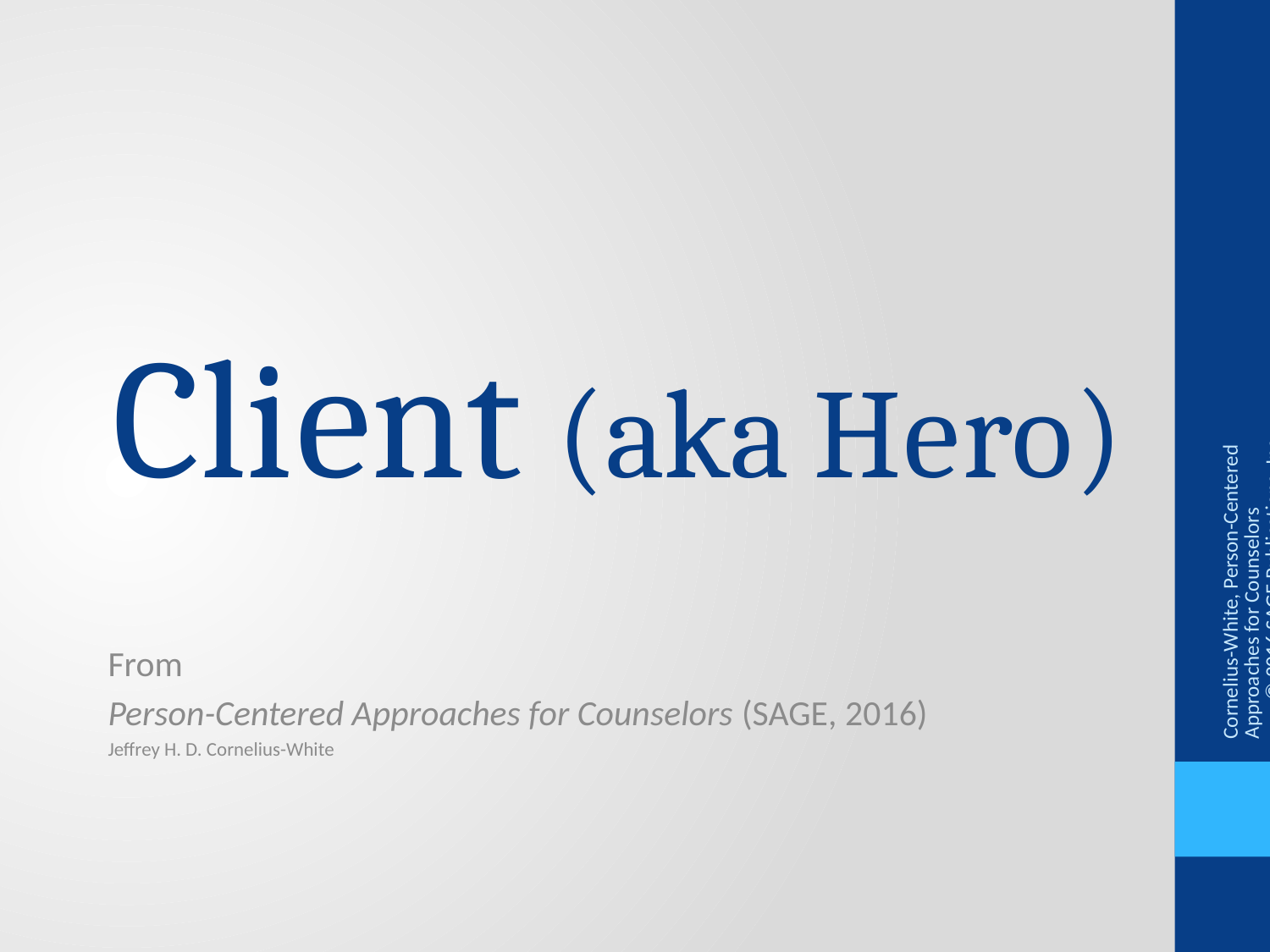

# Client (aka Hero)
Cornelius-White, Person-Centered Approaches for Counselors                      © 2016 SAGE Publications, Inc.
From
Person-Centered Approaches for Counselors (SAGE, 2016)
Jeffrey H. D. Cornelius-White